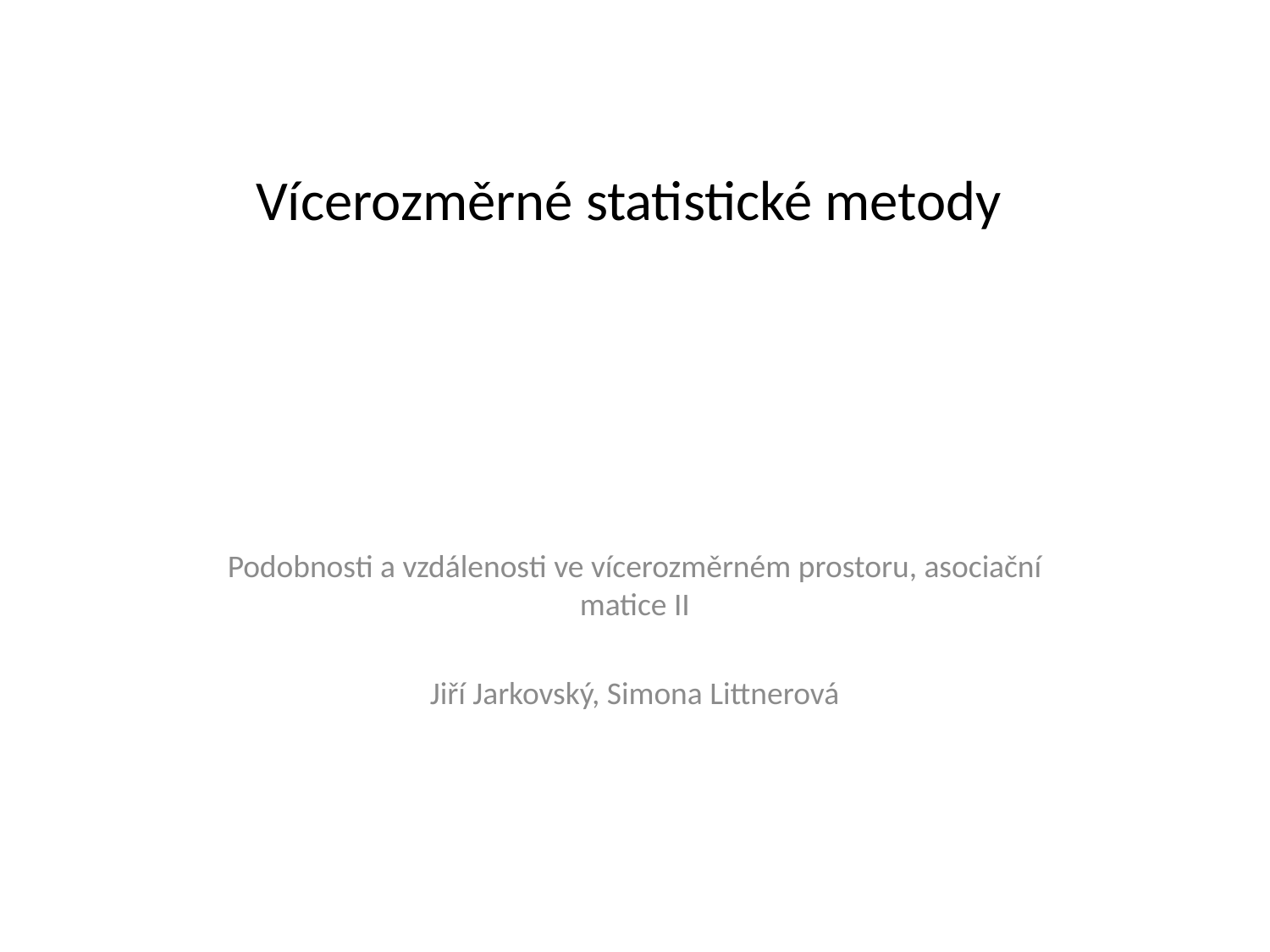

# Vícerozměrné statistické metody
Podobnosti a vzdálenosti ve vícerozměrném prostoru, asociační matice II

Jiří Jarkovský, Simona Littnerová